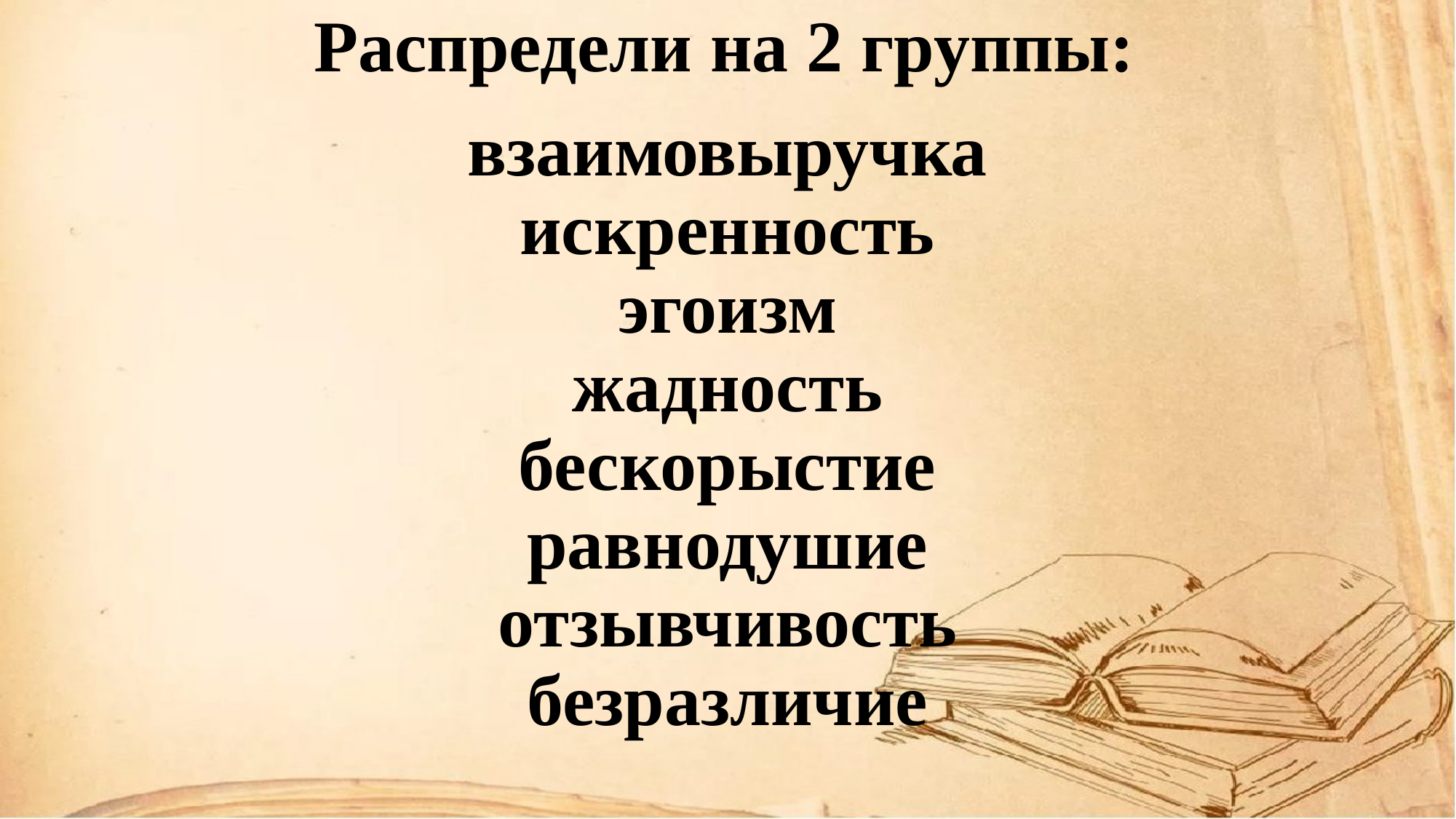

# Распредели на 2 группы:
взаимовыручка
искренность
эгоизм
жадность
бескорыстие
равнодушие
отзывчивость
безразличие